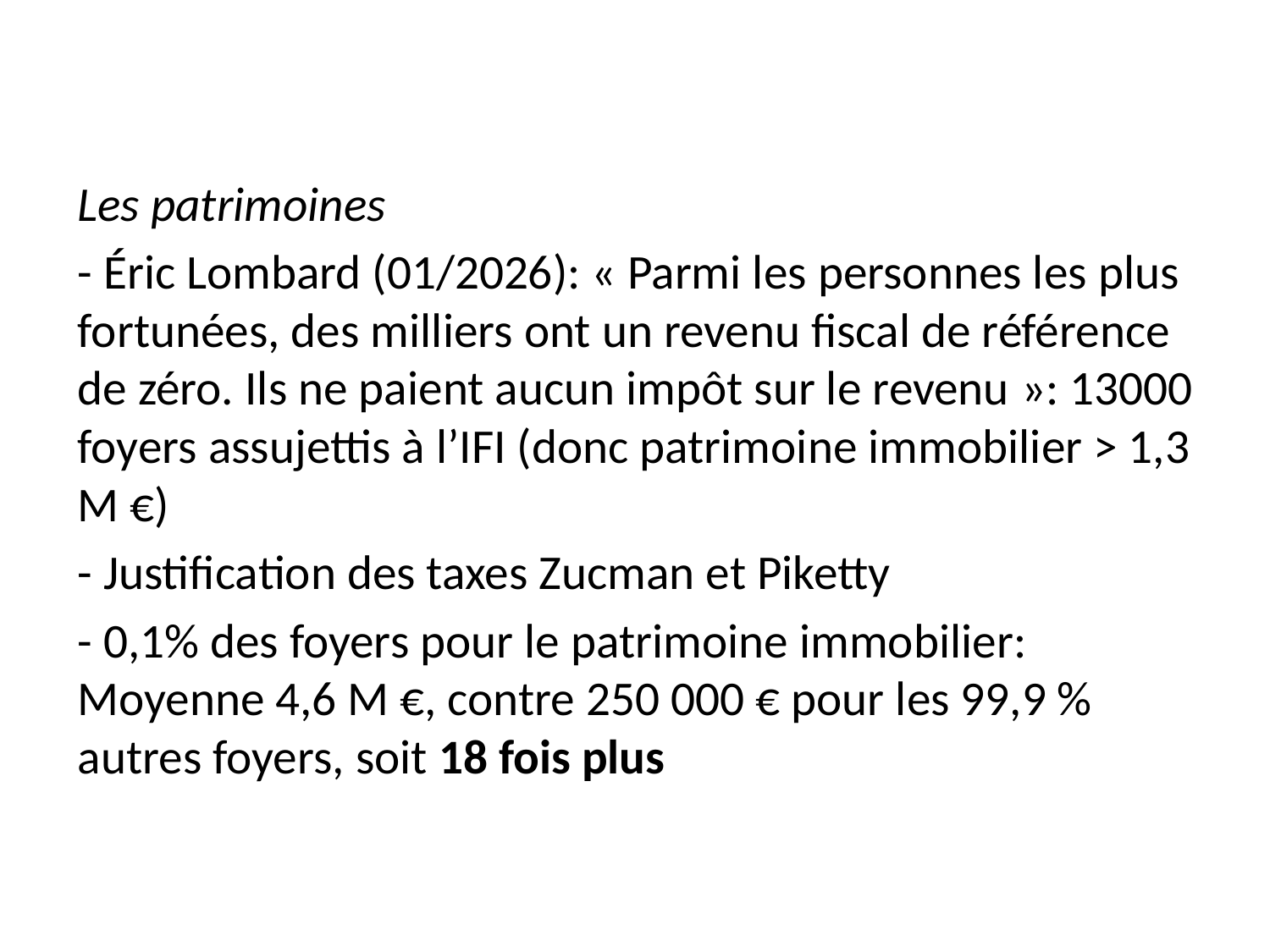

#
Les patrimoines
- Éric Lombard (01/2026): « Parmi les personnes les plus fortunées, des milliers ont un revenu fiscal de référence de zéro. Ils ne paient aucun impôt sur le revenu »: 13000 foyers assujettis à l’IFI (donc patrimoine immobilier > 1,3 M €)
- Justification des taxes Zucman et Piketty
- 0,1% des foyers pour le patrimoine immobilier: Moyenne 4,6 M €, contre 250 000 € pour les 99,9 % autres foyers, soit 18 fois plus